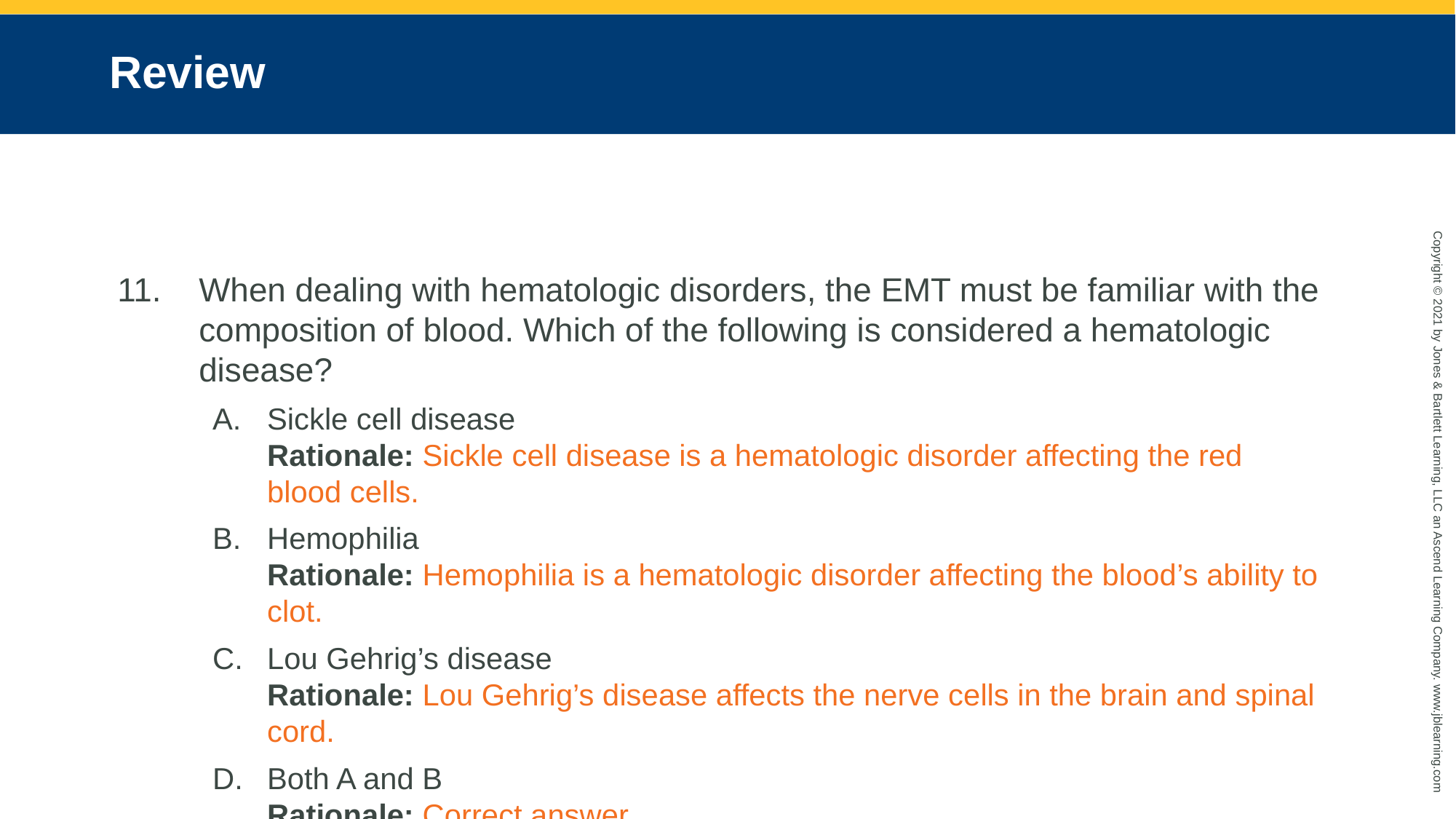

# Review
When dealing with hematologic disorders, the EMT must be familiar with the composition of blood. Which of the following is considered a hematologic disease?
Sickle cell disease
Rationale: Sickle cell disease is a hematologic disorder affecting the red blood cells.
Hemophilia
Rationale: Hemophilia is a hematologic disorder affecting the blood’s ability to clot.
Lou Gehrig’s disease
Rationale: Lou Gehrig’s disease affects the nerve cells in the brain and spinal cord.
Both A and B
Rationale: Correct answer